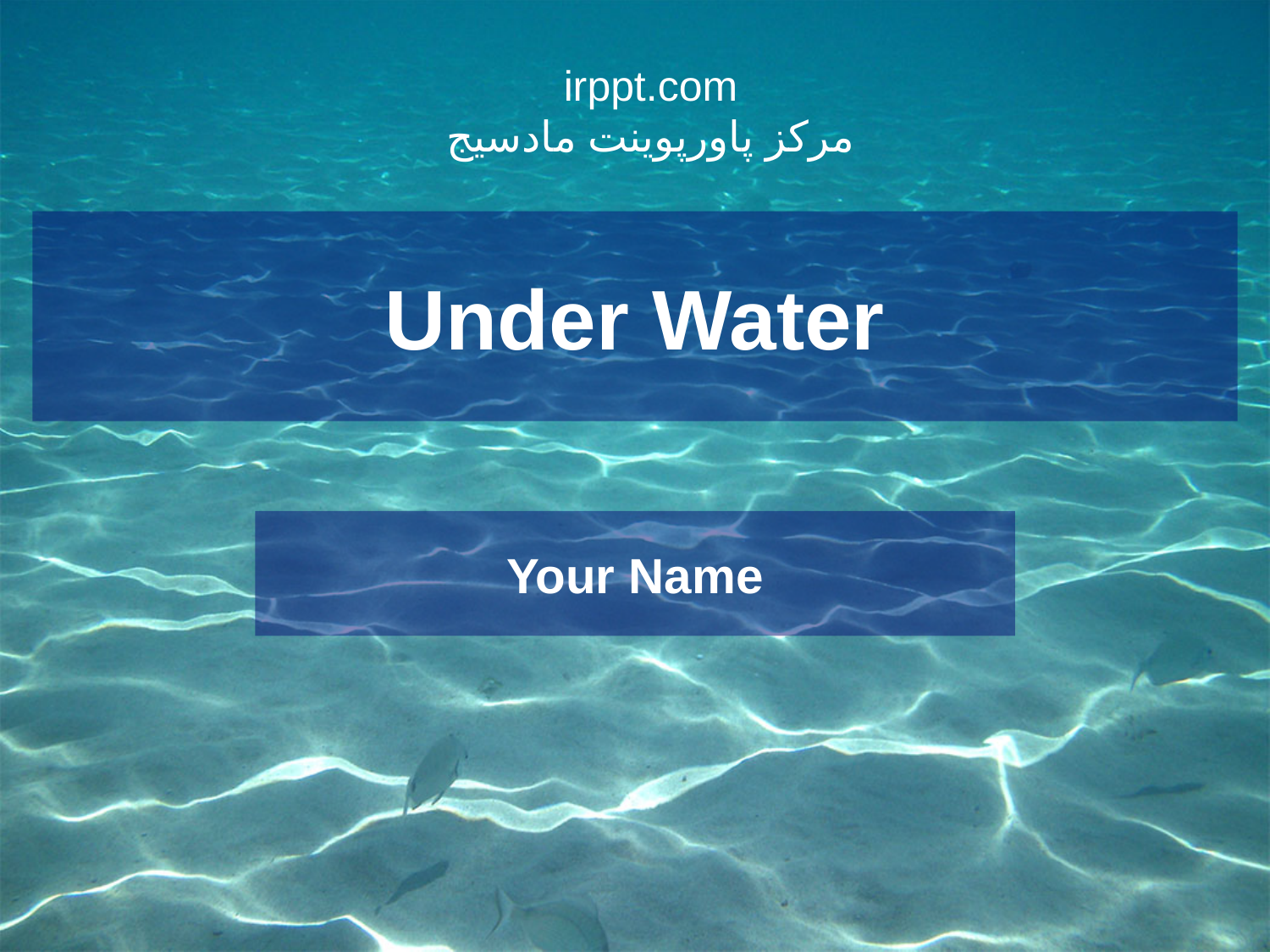

irppt.com
مرکز پاورپوینت مادسیج
# Under Water
Your Name